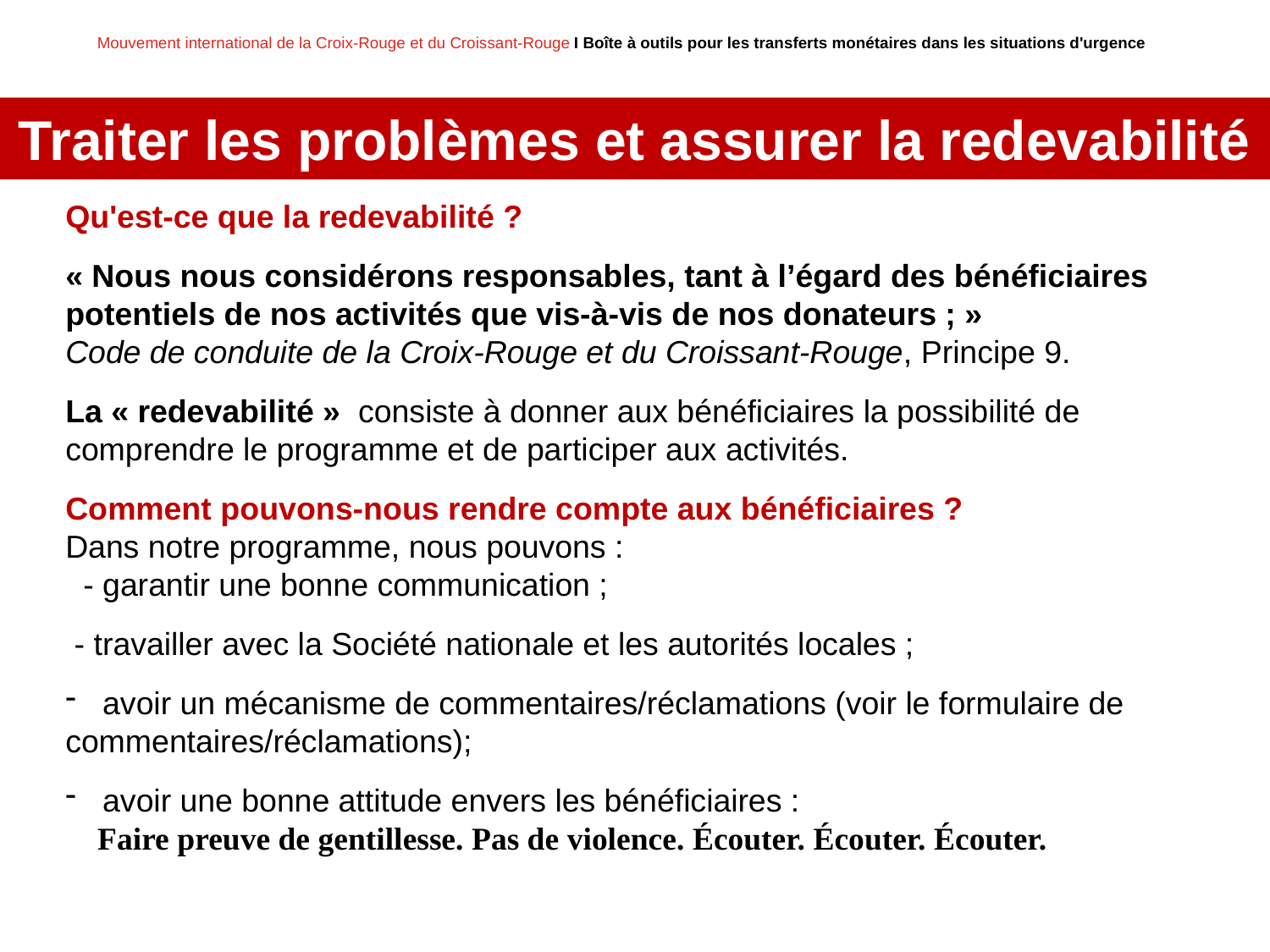

# Traiter les problèmes et assurer la redevabilité
Qu'est-ce que la redevabilité ?

« Nous nous considérons responsables, tant à l’égard des bénéficiaires potentiels de nos activités que vis-à-vis de nos donateurs ; »
Code de conduite de la Croix-Rouge et du Croissant-Rouge, Principe 9.

La « redevabilité »  consiste à donner aux bénéficiaires la possibilité de comprendre le programme et de participer aux activités.

Comment pouvons-nous rendre compte aux bénéficiaires ?
Dans notre programme, nous pouvons :
  - garantir une bonne communication ;

 - travailler avec la Société nationale et les autorités locales ;

   avoir un mécanisme de commentaires/réclamations (voir le formulaire de commentaires/réclamations);

   avoir une bonne attitude envers les bénéficiaires :
    Faire preuve de gentillesse. Pas de violence. Écouter. Écouter. Écouter.